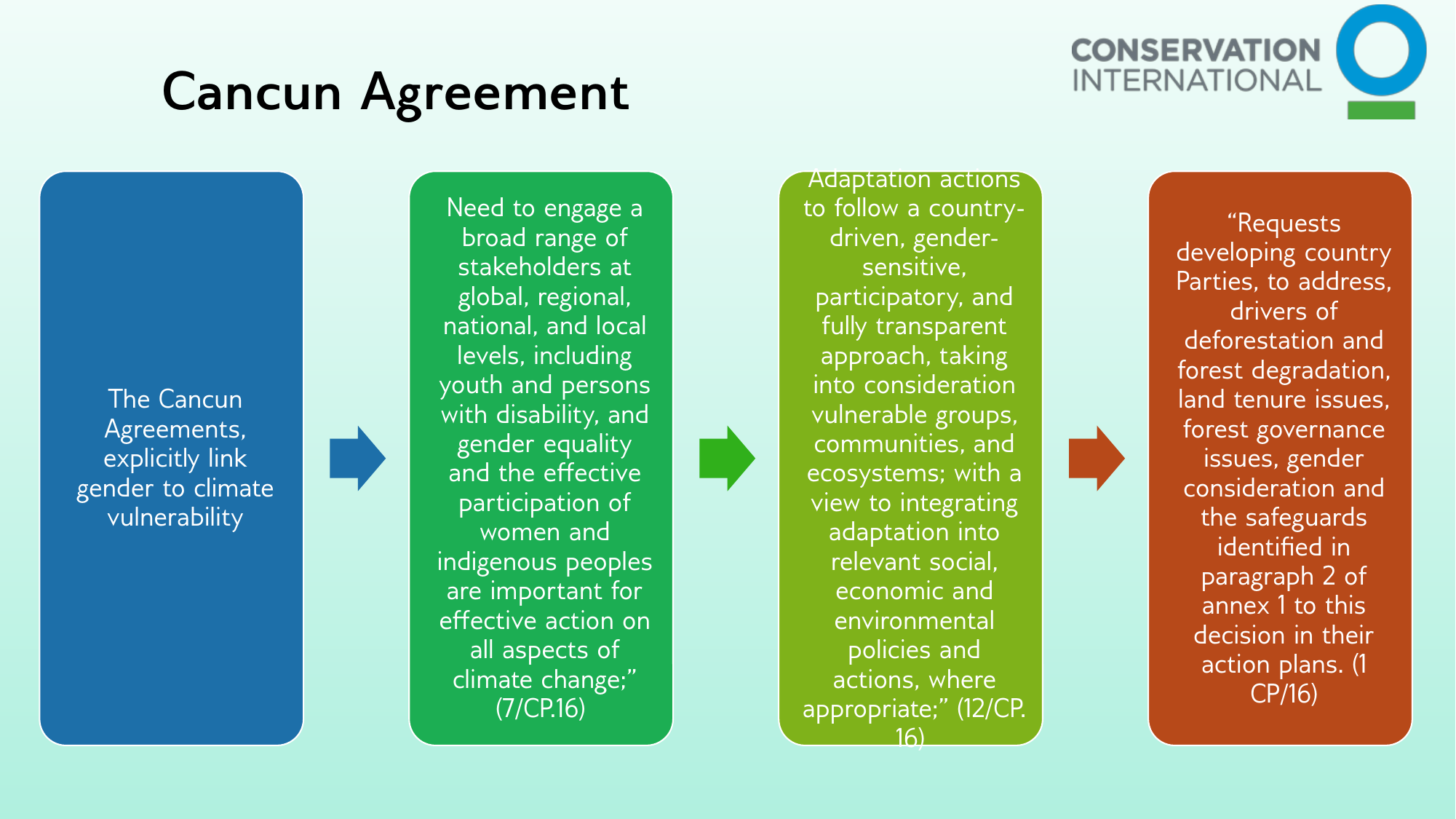

Cancun Agreement
The Cancun Agreements, explicitly link gender to climate vulnerability

Need to engage a broad range of stakeholders at global, regional, national, and local levels, including youth and persons with disability, and gender equality and the effective participation of women and indigenous peoples are important for effective action on all aspects of climate change;” (7/CP.16)

Adaptation actions to follow a country-driven, gender-sensitive, participatory, and fully transparent approach, taking into consideration vulnerable groups, communities, and ecosystems; with a view to integrating adaptation into relevant social, economic and environmental policies and actions, where appropriate;” (12/CP. 16)

“Requests developing country Parties, to address, drivers of deforestation and forest degradation, land tenure issues, forest governance issues, gender consideration and the safeguards identified in paragraph 2 of annex 1 to this decision in their action plans. (1 CP/16)